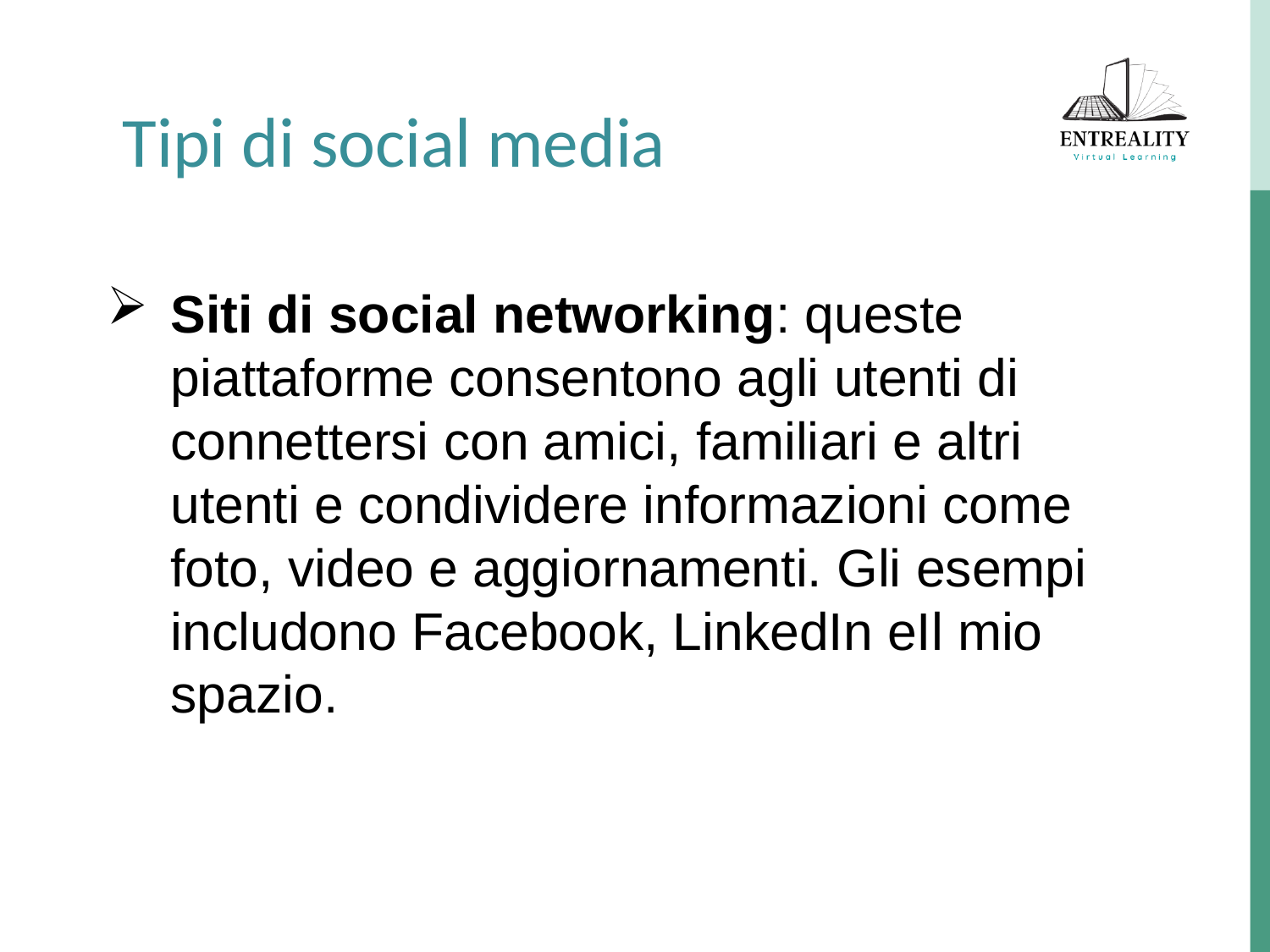

Tipi di social media
Siti di social networking: queste piattaforme consentono agli utenti di connettersi con amici, familiari e altri utenti e condividere informazioni come foto, video e aggiornamenti. Gli esempi includono Facebook, LinkedIn eIl mio spazio.